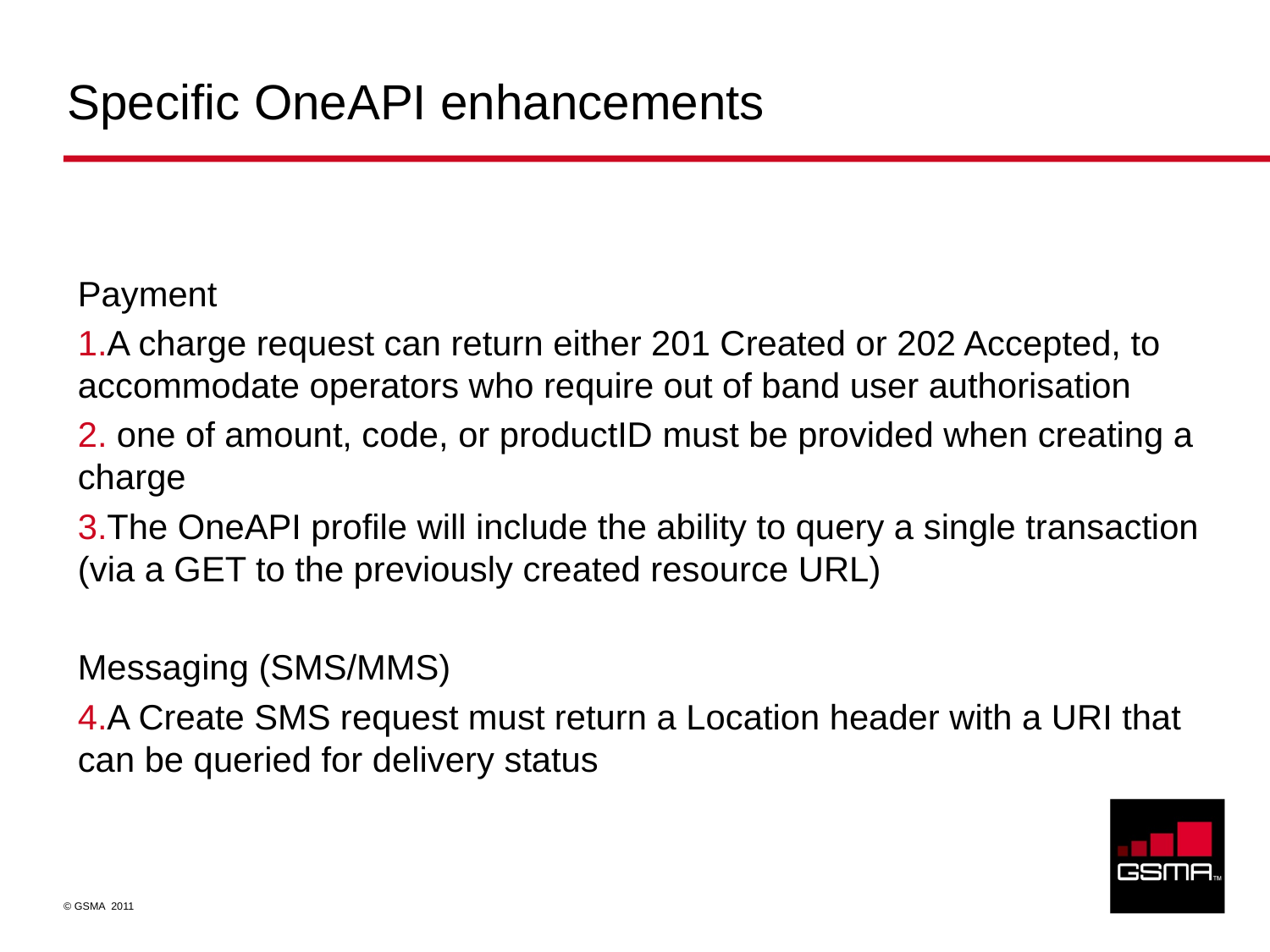

# Specific OneAPI enhancements

Payment
A charge request can return either 201 Created or 202 Accepted, to accommodate operators who require out of band user authorisation
 one of amount, code, or productID must be provided when creating a charge
The OneAPI profile will include the ability to query a single transaction (via a GET to the previously created resource URL)

Messaging (SMS/MMS)
A Create SMS request must return a Location header with a URI that can be queried for delivery status